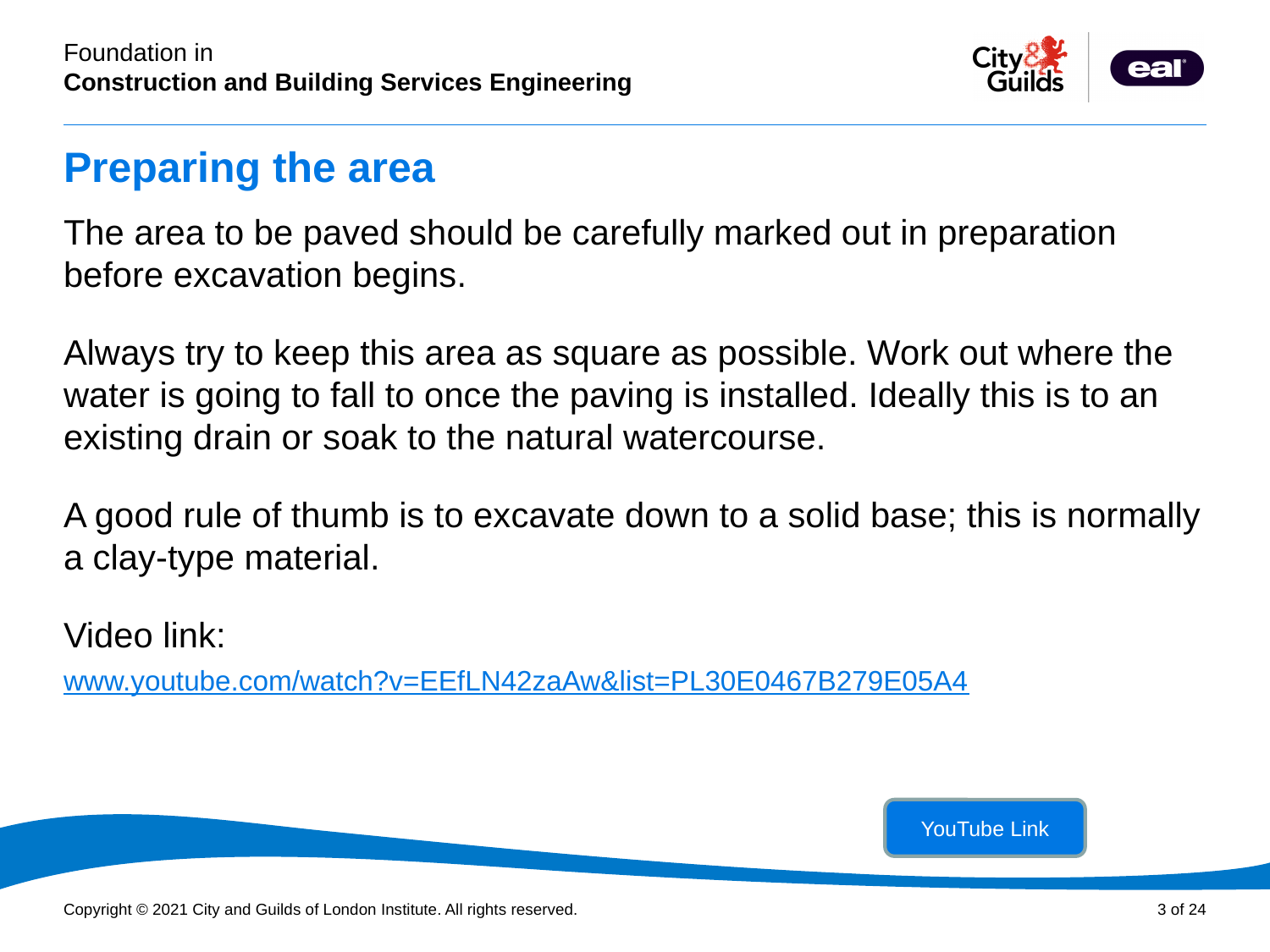

# Preparing the area
The area to be paved should be carefully marked out in preparation before excavation begins.
Always try to keep this area as square as possible. Work out where the water is going to fall to once the paving is installed. Ideally this is to an existing drain or soak to the natural watercourse.
A good rule of thumb is to excavate down to a solid base; this is normally a clay-type material.
Video link:	www.youtube.com/watch?v=EEfLN42zaAw&list=PL30E0467B279E05A4

YouTube Link